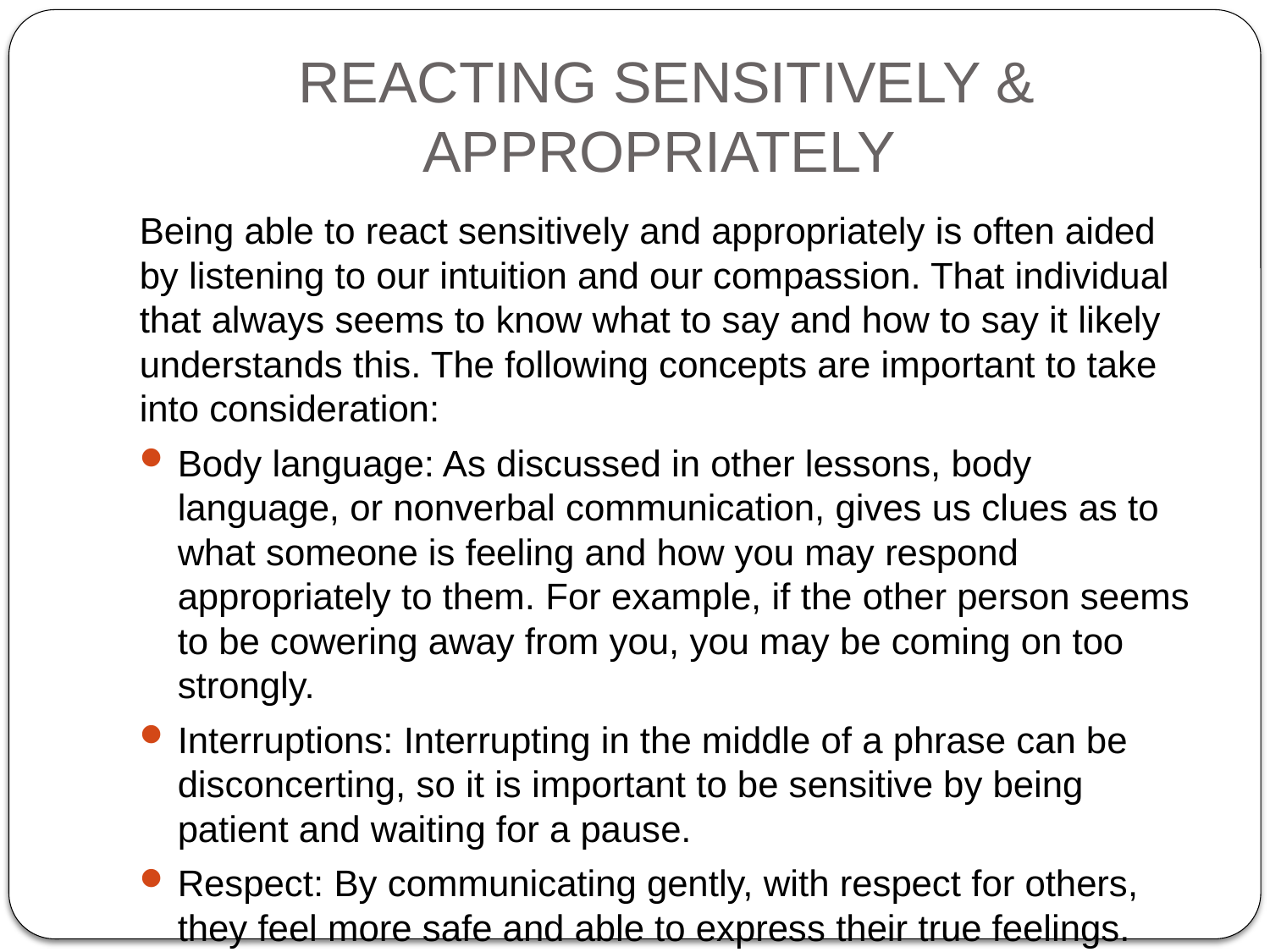

# REACTING SENSITIVELY & APPROPRIATELY
Being able to react sensitively and appropriately is often aided by listening to our intuition and our compassion. That individual that always seems to know what to say and how to say it likely understands this. The following concepts are important to take into consideration:
Body language: As discussed in other lessons, body language, or nonverbal communication, gives us clues as to what someone is feeling and how you may respond appropriately to them. For example, if the other person seems to be cowering away from you, you may be coming on too strongly.
Interruptions: Interrupting in the middle of a phrase can be disconcerting, so it is important to be sensitive by being patient and waiting for a pause.
Respect: By communicating gently, with respect for others, they feel more safe and able to express their true feelings.  Offering criticism should be done with the utmost respect.
Judgment: Not judging the person is very important.